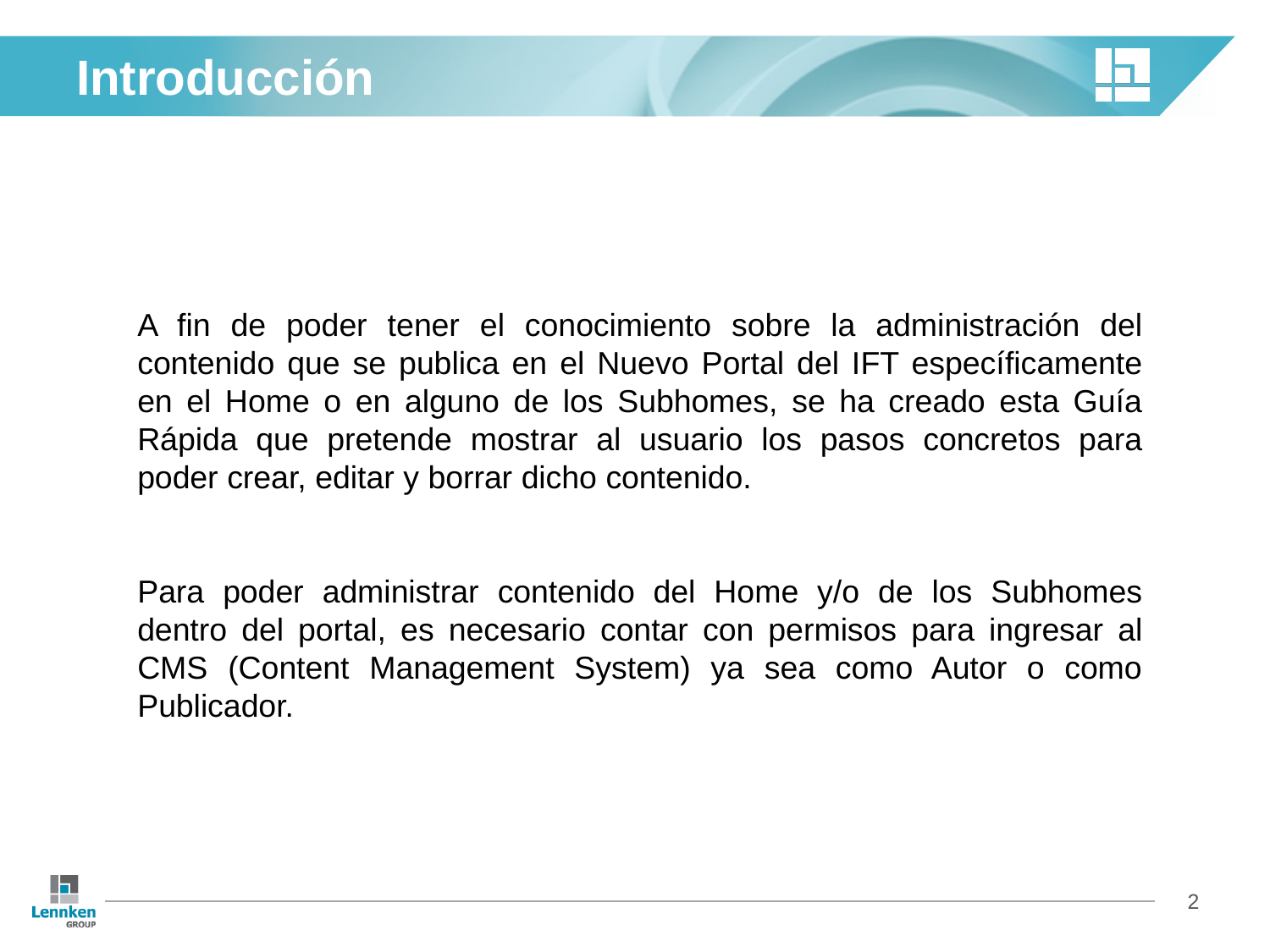

# Introducción
A fin de poder tener el conocimiento sobre la administración del contenido que se publica en el Nuevo Portal del IFT específicamente en el Home o en alguno de los Subhomes, se ha creado esta Guía Rápida que pretende mostrar al usuario los pasos concretos para poder crear, editar y borrar dicho contenido.

Para poder administrar contenido del Home y/o de los Subhomes dentro del portal, es necesario contar con permisos para ingresar al CMS (Content Management System) ya sea como Autor o como Publicador.

2